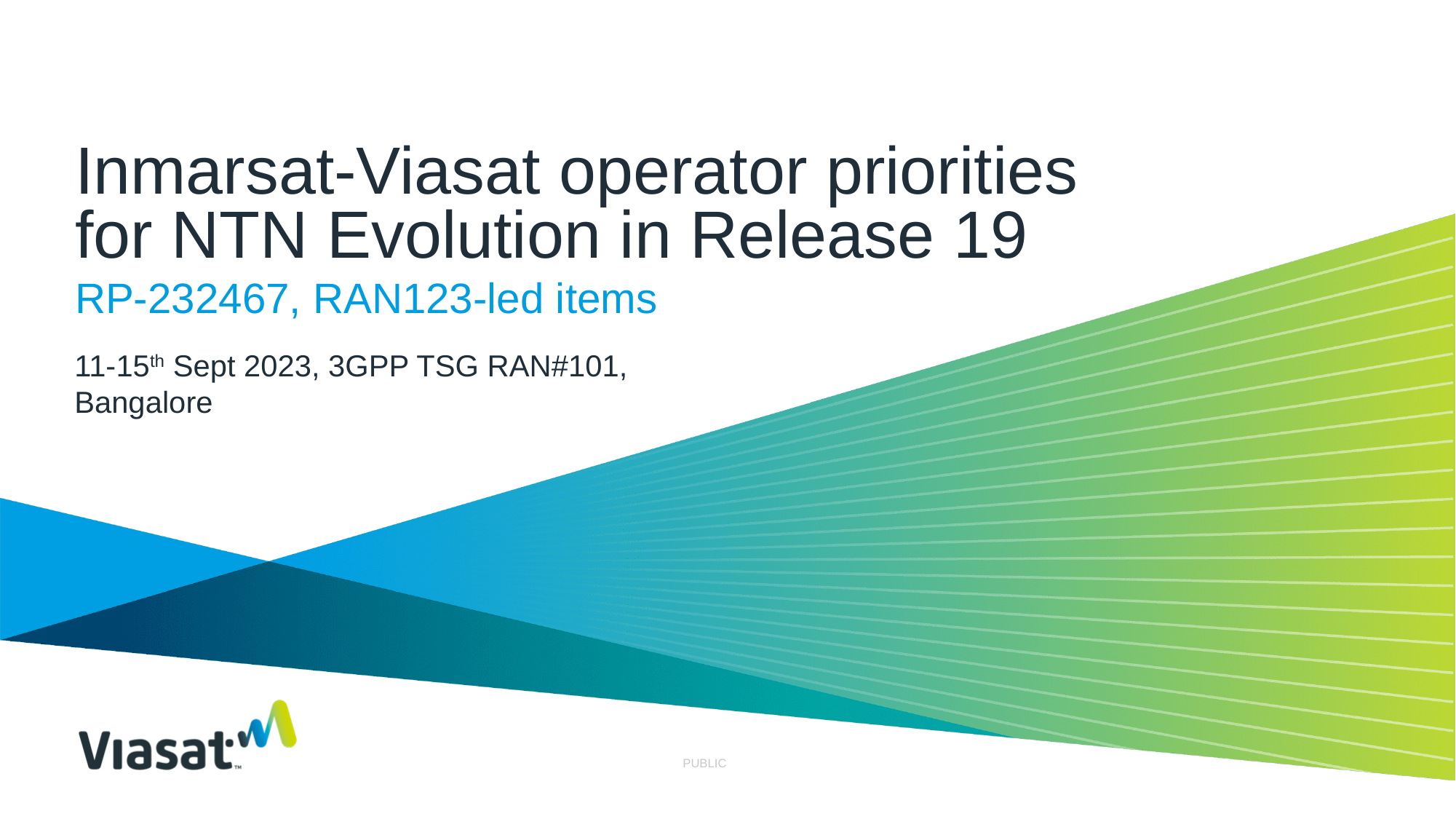

# Inmarsat-Viasat operator priorities for NTN Evolution in Release 19
RP-232467, RAN123-led items
11-15th Sept 2023, 3GPP TSG RAN#101, Bangalore
PUBLIC